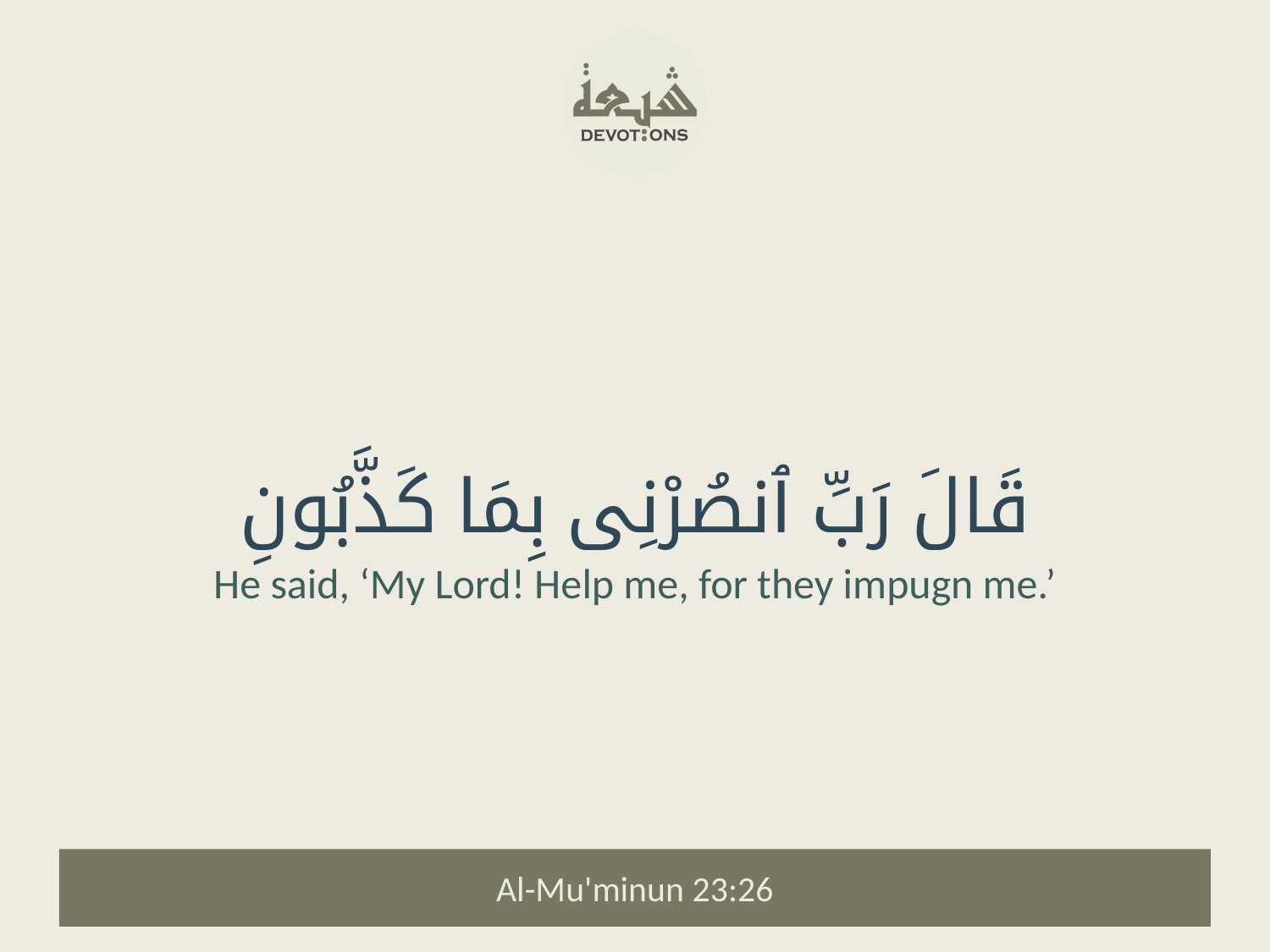

قَالَ رَبِّ ٱنصُرْنِى بِمَا كَذَّبُونِ
He said, ‘My Lord! Help me, for they impugn me.’
Al-Mu'minun 23:26